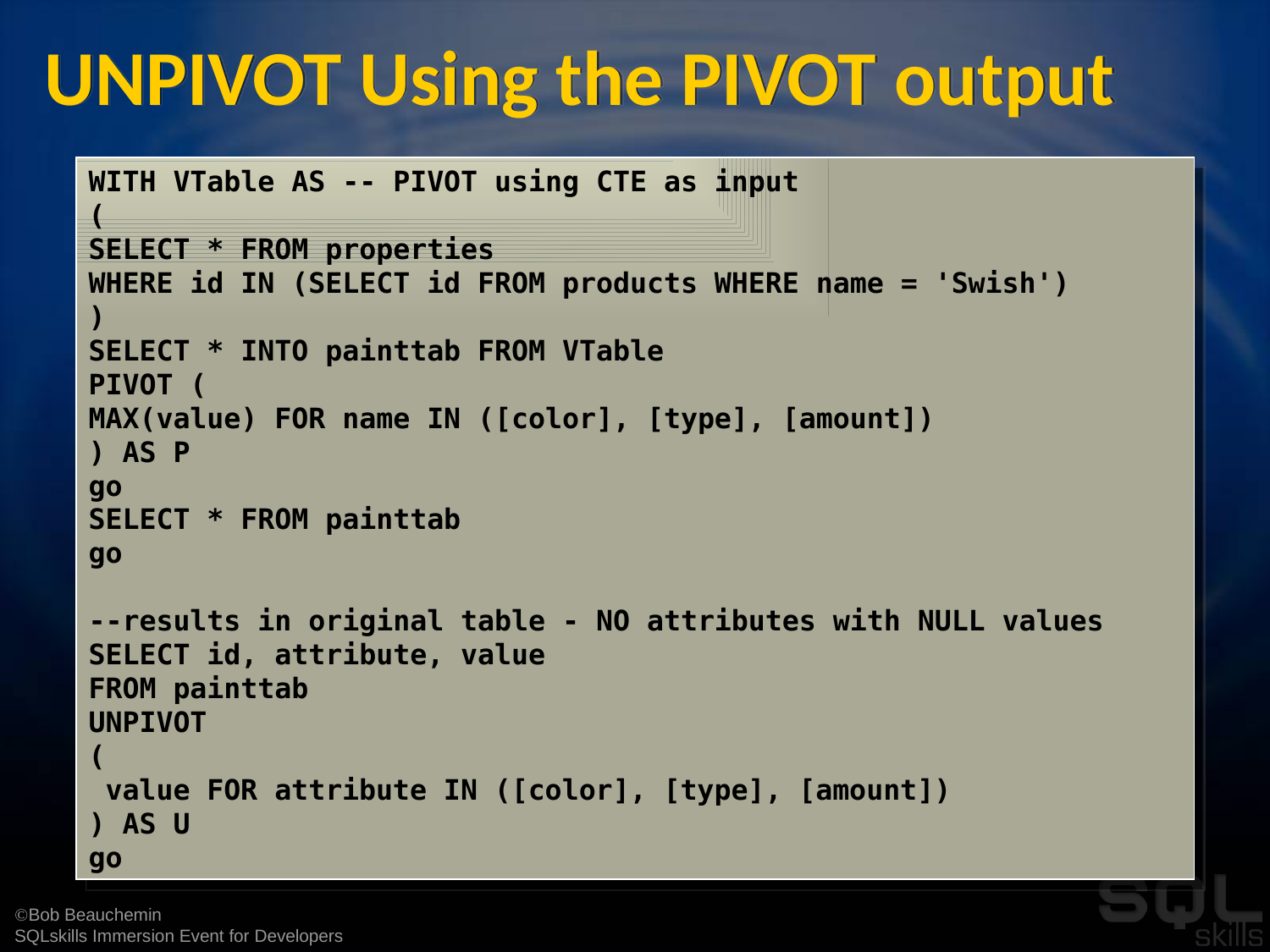

# UNPIVOT Using the PIVOT output
WITH VTable AS -- PIVOT using CTE as input
(
SELECT * FROM properties
WHERE id IN (SELECT id FROM products WHERE name = 'Swish')
)
SELECT * INTO painttab FROM VTable
PIVOT (
MAX(value) FOR name IN ([color], [type], [amount])
) AS P
go
SELECT * FROM painttab
go

--results in original table - NO attributes with NULL values
SELECT id, attribute, value
FROM painttab
UNPIVOT
(
 value FOR attribute IN ([color], [type], [amount])
) AS U
go